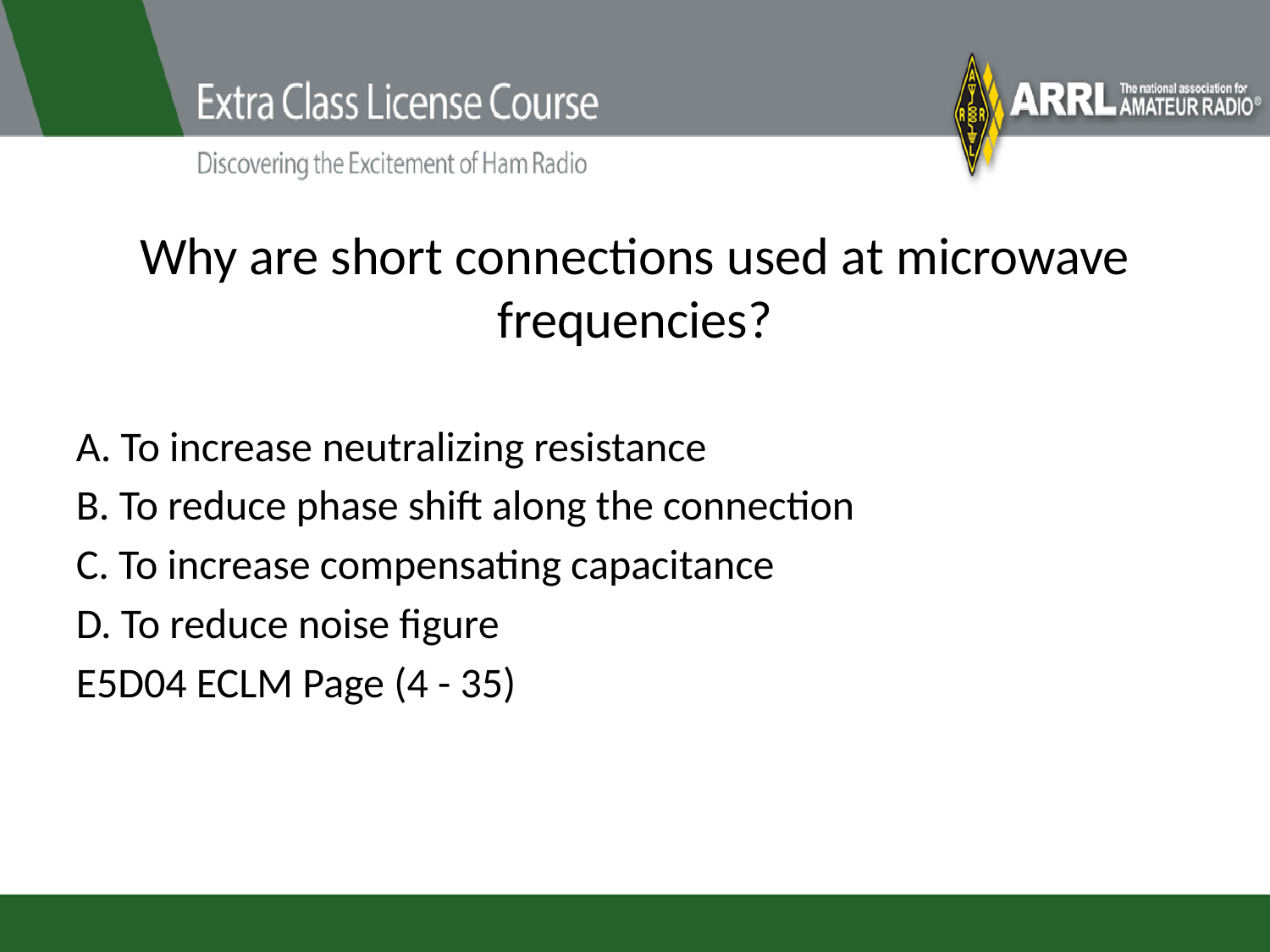

# Why are short connections used at microwave frequencies?
A. To increase neutralizing resistance
B. To reduce phase shift along the connection
C. To increase compensating capacitance
D. To reduce noise figure
E5D04 ECLM Page (4 - 35)